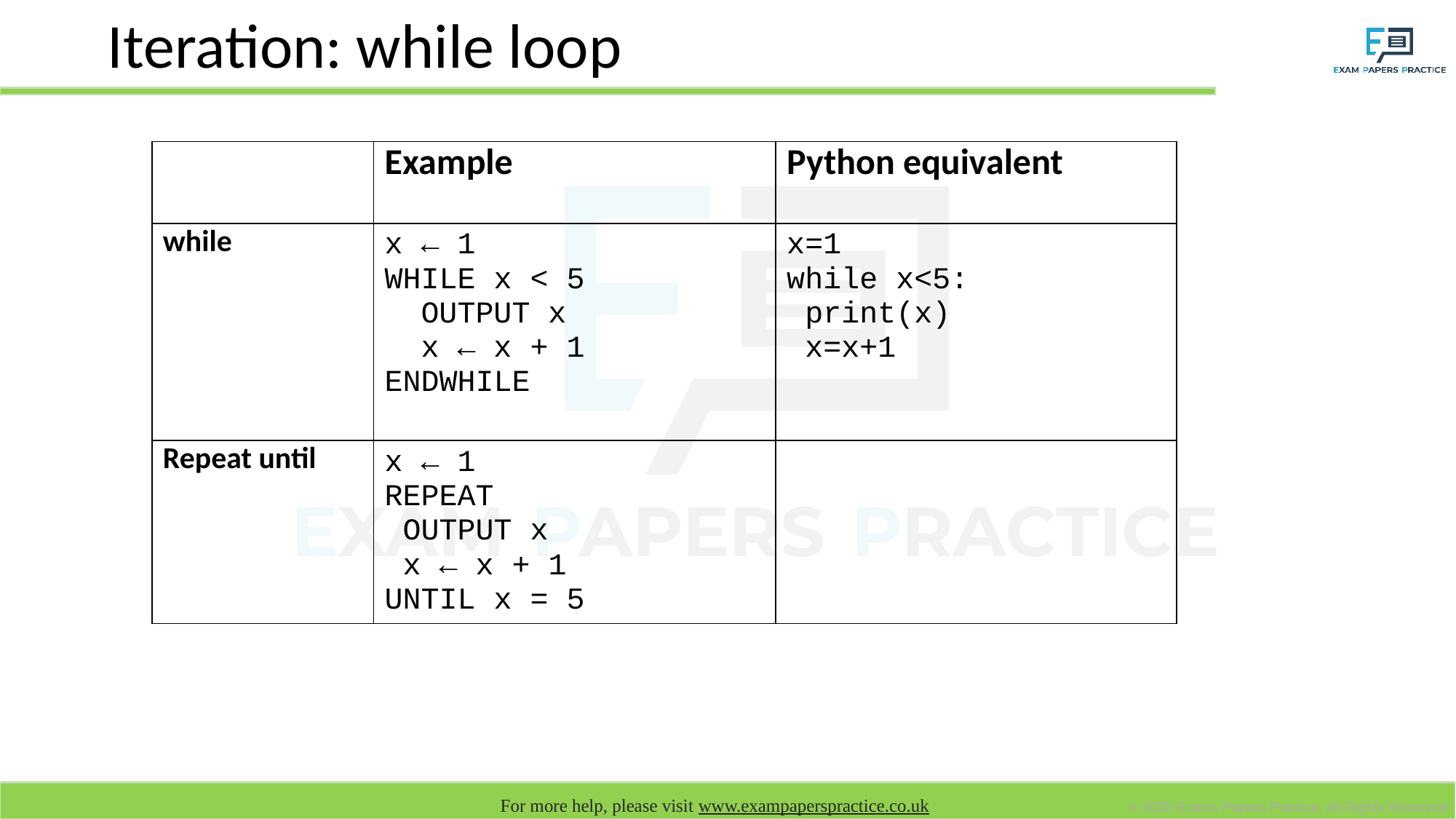

# Iteration: while loop
|  | Example | Python equivalent |
| --- | --- | --- |
| while | x ← 1 WHILE x < 5 OUTPUT x x ← x + 1 ENDWHILE | x=1 while x<5: print(x) x=x+1 |
| Repeat until | x ← 1 REPEAT OUTPUT x x ← x + 1 UNTIL x = 5 |  |